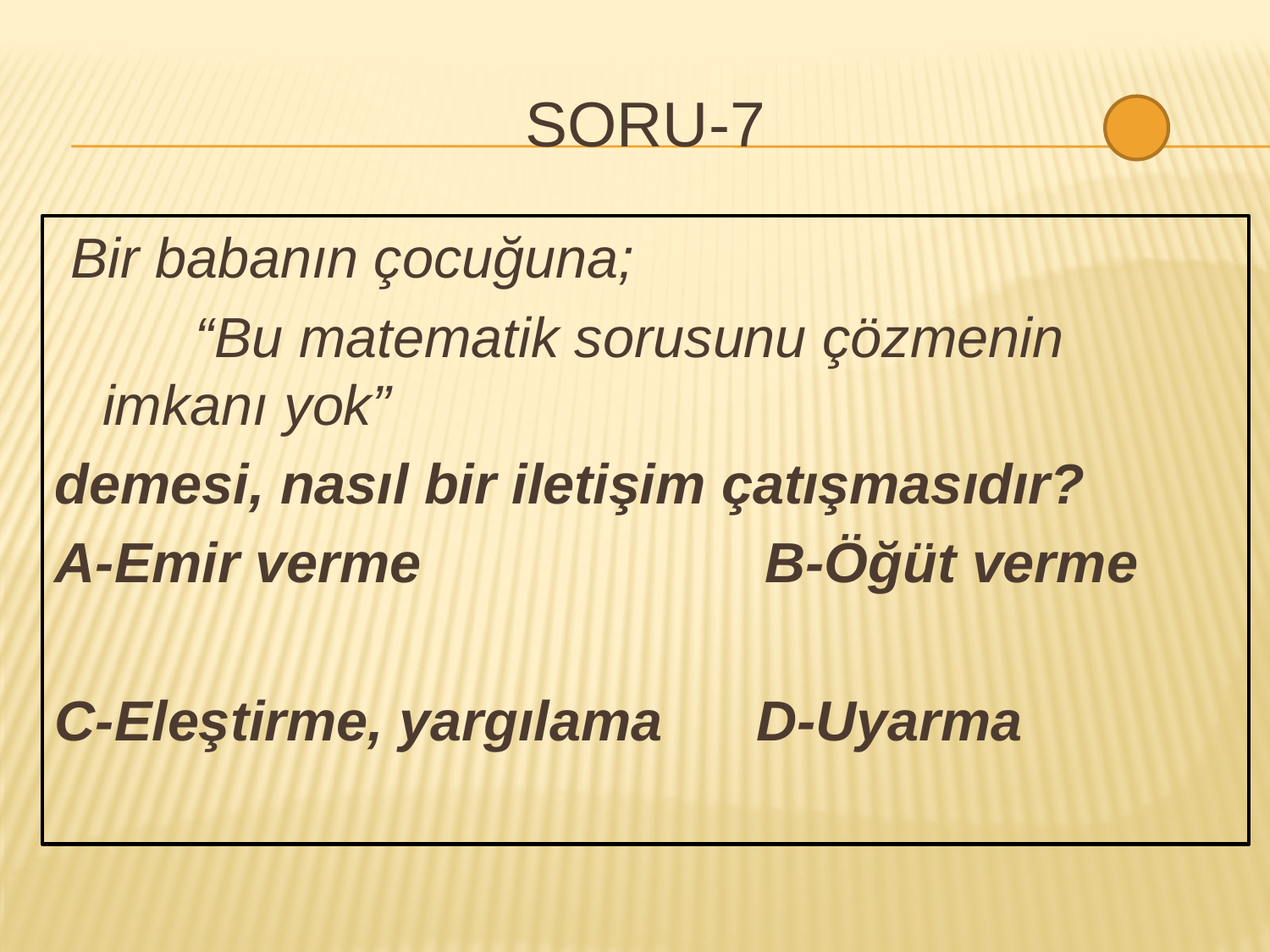

# SORU-7

 Bir babanın çocuğuna;
         “Bu matematik sorusunu çözmenin  imkanı yok”
demesi, nasıl bir iletişim çatışmasıdır?
A-Emir verme                      B-Öğüt verme

C-Eleştirme, yargılama      D-Uyarma